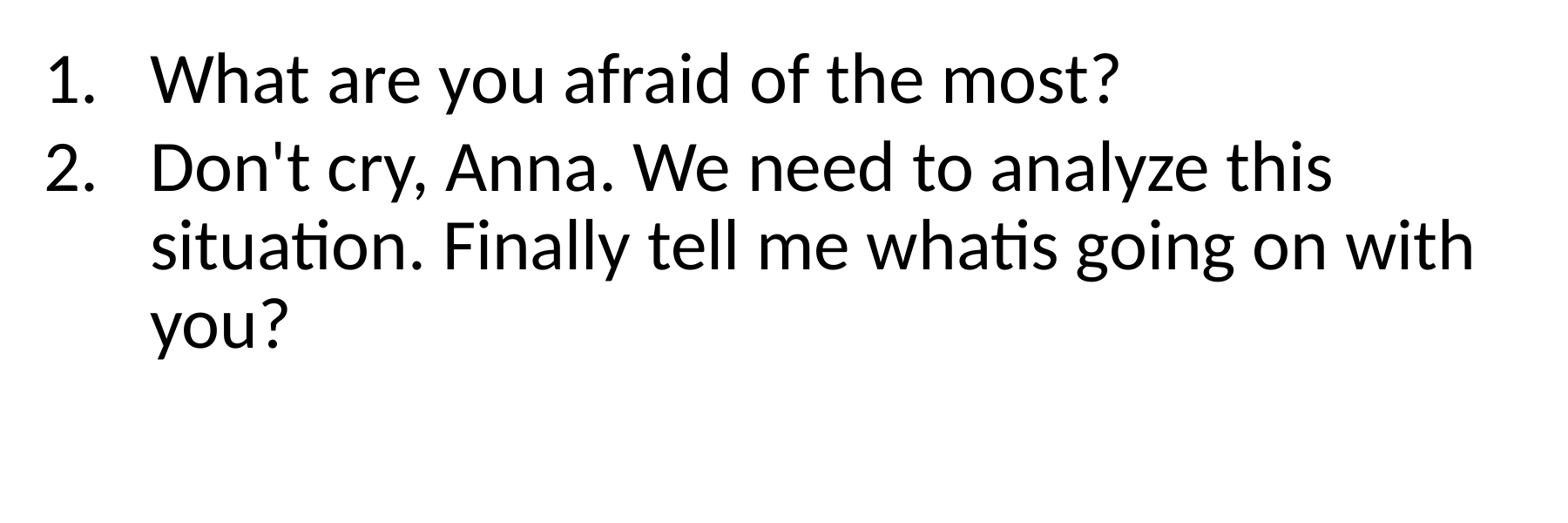

What are you afraid of the most?
Don't cry, Anna. We need to analyze this situation. Finally tell me whatis going on with you?